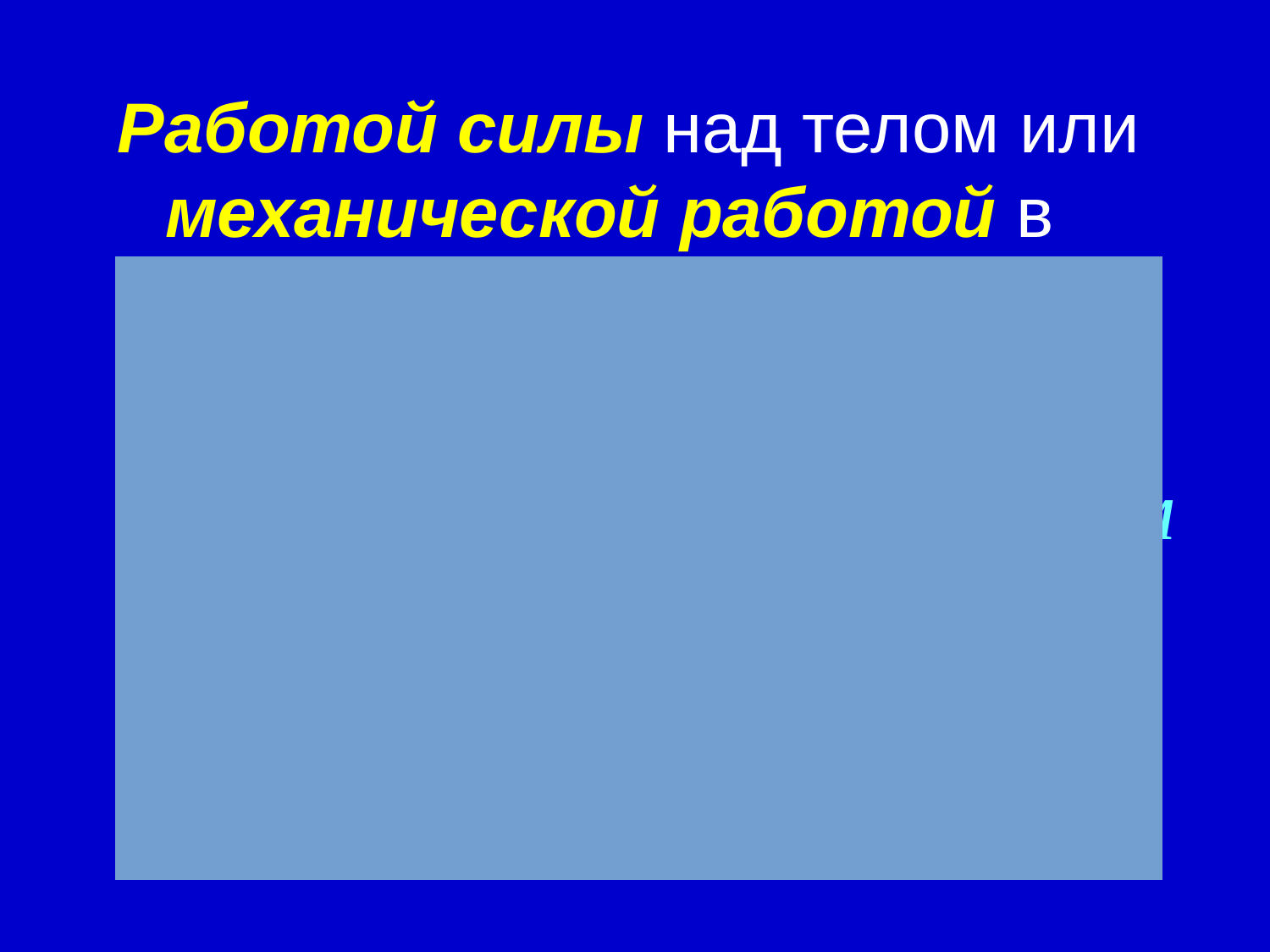

#
Работой силы над телом или механической работой в физике называют величину, равную произведению силы на путь, пройденный телом вдоль направления этой силы.